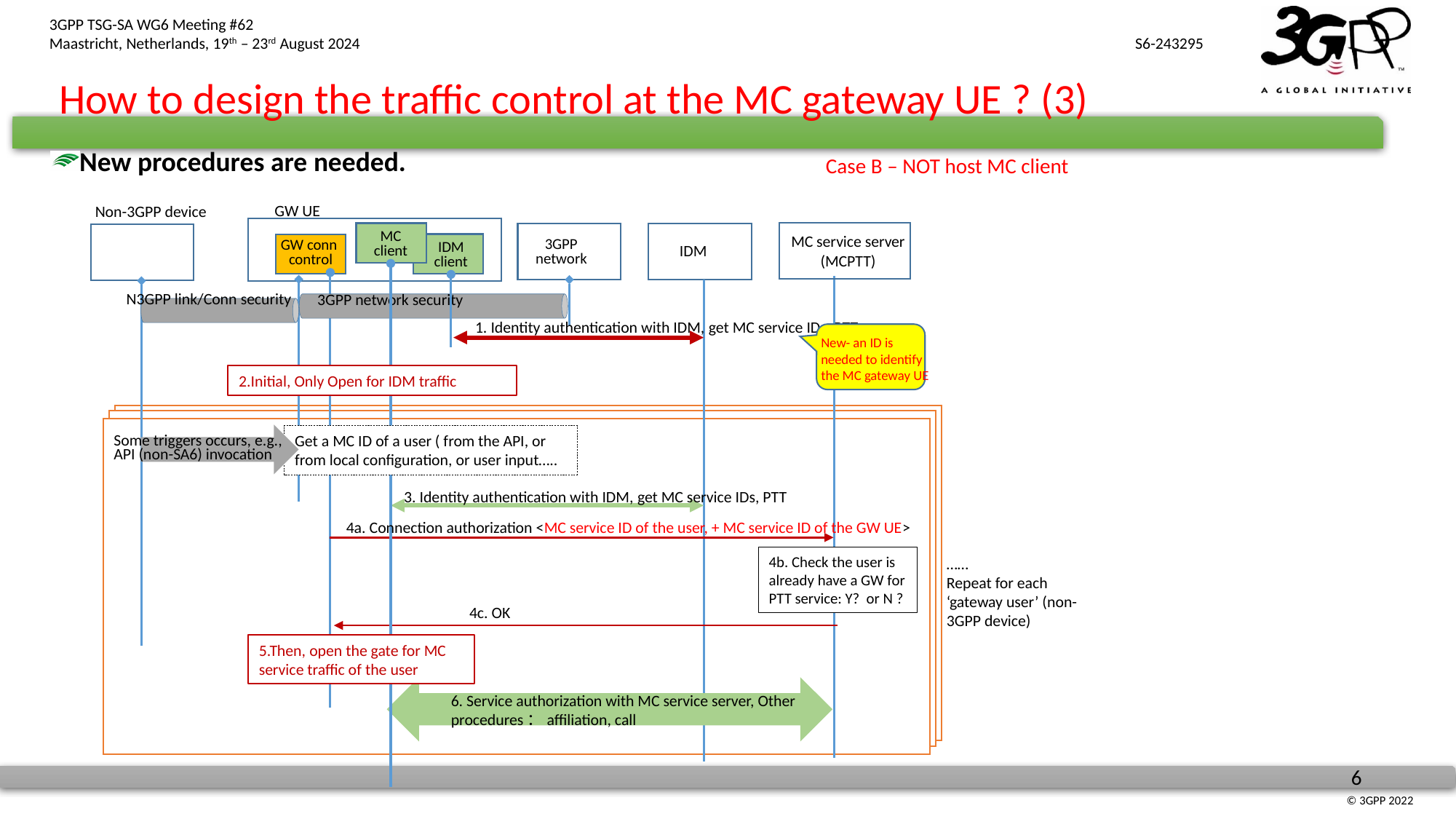

# How to design the traffic control at the MC gateway UE ? (3)
New procedures are needed.
Case B – NOT host MC client

GW UE
Non-3GPP device

MC
client
MC service server
(MCPTT)

3GPP network
GW conn
control

IDM client
IDM
N3GPP link/Conn security
 3GPP network security
1. Identity authentication with IDM, get MC service IDs, PTT

New- an ID is needed to identify the MC gateway UE
2.Initial, Only Open for IDM traffic

Get a MC ID of a user ( from the API, or from local configuration, or user input…..
Some triggers occurs, e.g., API (non-SA6) invocation
3. Identity authentication with IDM, get MC service IDs, PTT
4a. Connection authorization <MC service ID of the user, + MC service ID of the GW UE>
4b. Check the user is already have a GW for PTT service: Y?  or N ?
……
Repeat for each ‘gateway user’ (non-3GPP device)
4c. OK
5.Then, open the gate for MC service traffic of the user

6. Service authorization with MC service server, Other procedures：affiliation, call